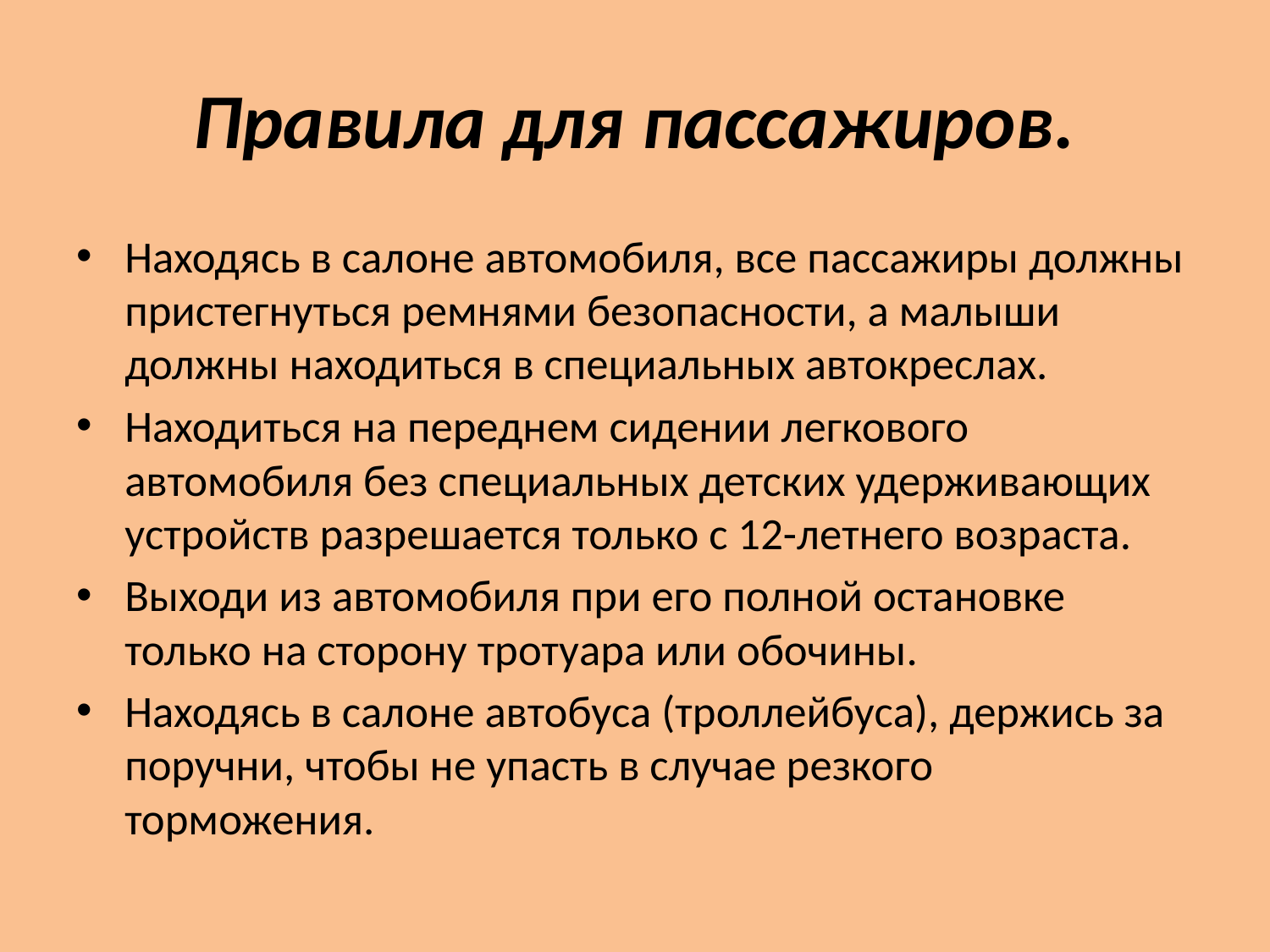

# Правила для пассажиров.
Находясь в салоне автомобиля, все пассажиры должны пристегнуться ремнями безопасности, а малыши должны находиться в специальных автокреслах.
Находиться на переднем сидении легкового автомобиля без специальных детских удерживающих устройств разрешается только с 12-летнего возраста.
Выходи из автомобиля при его полной остановке только на сторону тротуара или обочины.
Находясь в салоне автобуса (троллейбуса), держись за поручни, чтобы не упасть в случае резкого торможения.